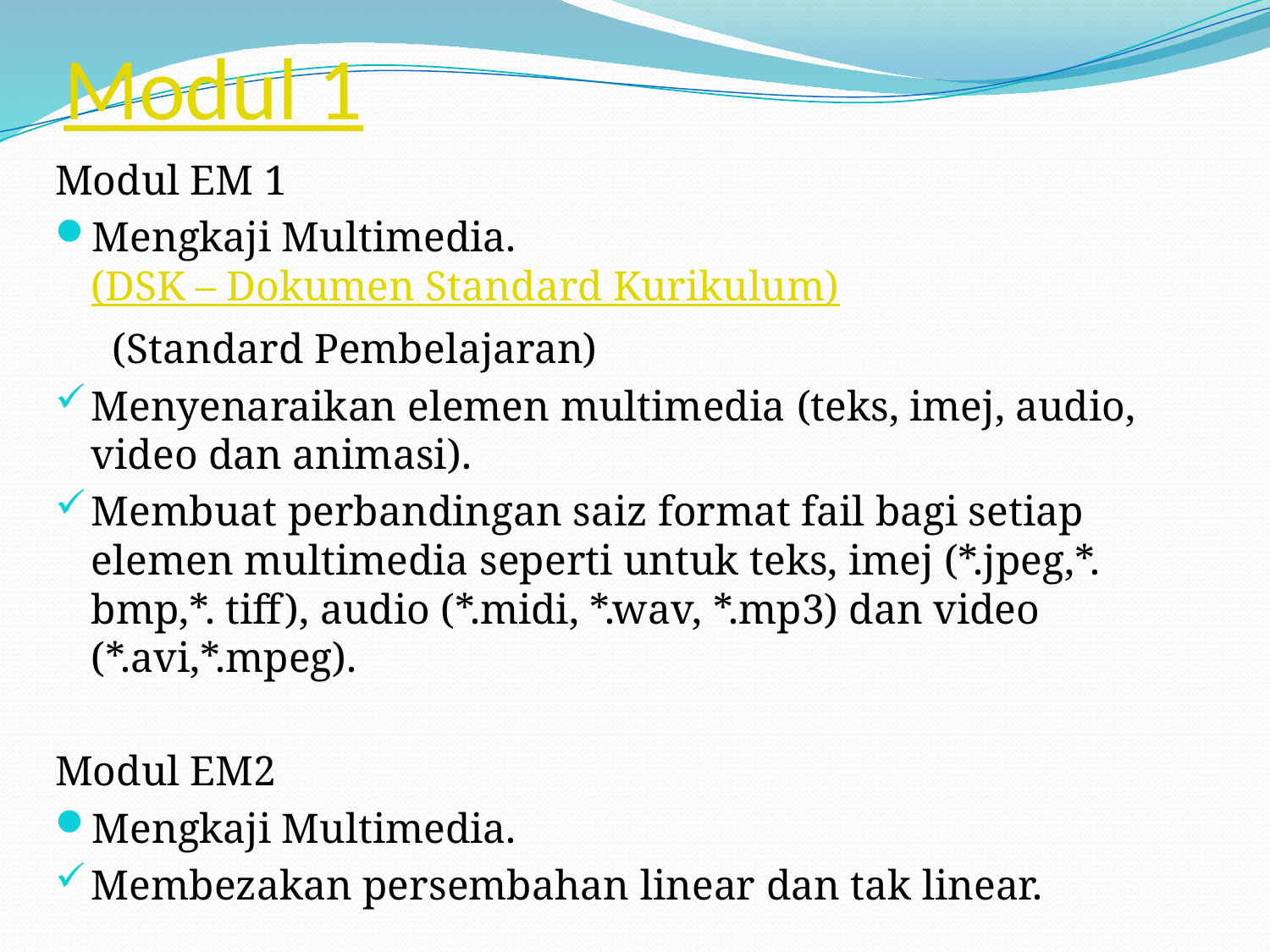

# Modul 1
Modul EM 1
Mengkaji Multimedia. (DSK – Dokumen Standard Kurikulum)
	  (Standard Pembelajaran)
Menyenaraikan elemen multimedia (teks, imej, audio, video dan animasi).
Membuat perbandingan saiz format fail bagi setiap elemen multimedia seperti untuk teks, imej (*.jpeg,*. bmp,*. tiff), audio (*.midi, *.wav, *.mp3) dan video (*.avi,*.mpeg).

Modul EM2
Mengkaji Multimedia.
Membezakan persembahan linear dan tak linear.